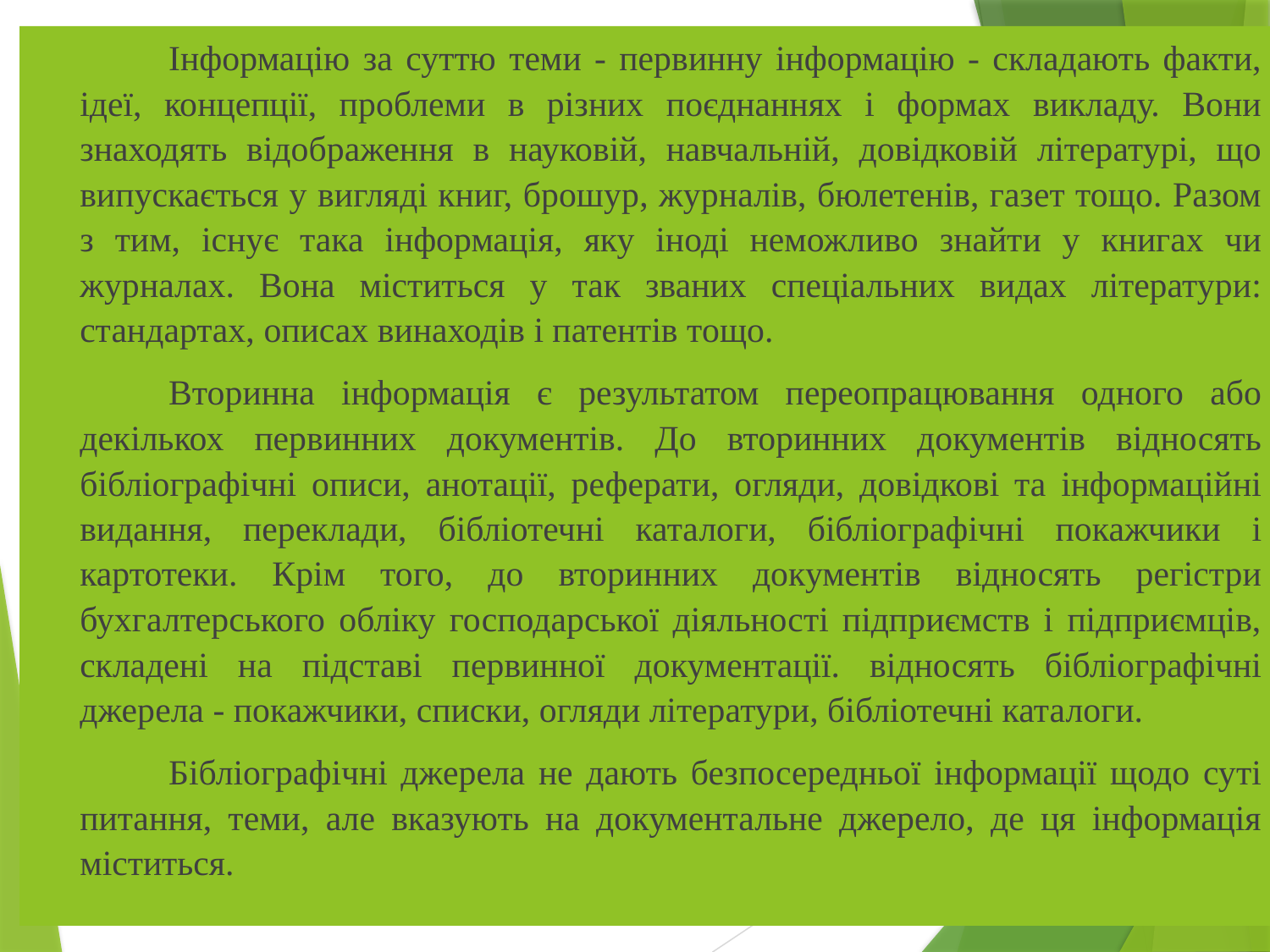

Інформацію за суттю теми - первинну інформацію - складають факти, ідеї, концепції, проблеми в різних поєднаннях і формах викладу. Вони знаходять відображення в науковій, навчальній, довідковій літературі, що випускається у вигляді книг, брошур, журналів, бюлетенів, газет тощо. Разом з тим, існує така інформація, яку іноді неможливо знайти у книгах чи журналах. Вона міститься у так званих спеціальних видах літератури: стандартах, описах винаходів і патентів тощо.
Вторинна інформація є результатом переопрацювання одного або декількох первинних документів. До вторинних документів відносять бібліографічні описи, анотації, реферати, огляди, довідкові та інформаційні видання, переклади, бібліотечні каталоги, бібліографічні покажчики і картотеки. Крім того, до вторинних документів відносять регістри бухгалтерського обліку господарської діяльності підприємств і підприємців, складені на підставі первинної документації. відносять бібліографічні джерела - покажчики, списки, огляди літератури, бібліотечні каталоги.
Бібліографічні джерела не дають безпосередньої інформації щодо суті питання, теми, але вказують на документальне джерело, де ця інформація міститься.